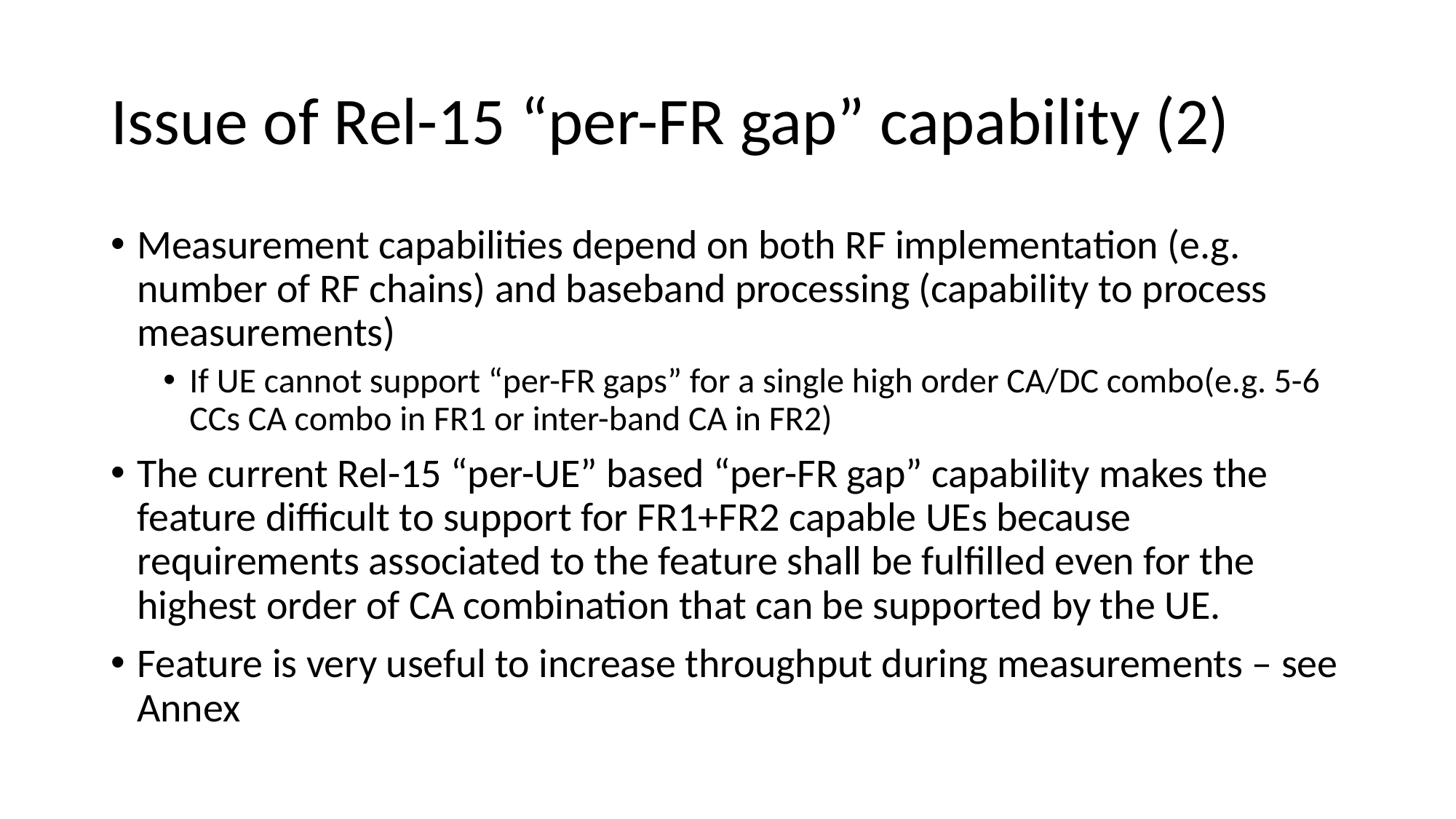

# Issue of Rel-15 “per-FR gap” capability (2)
Measurement capabilities depend on both RF implementation (e.g. number of RF chains) and baseband processing (capability to process measurements)
If UE cannot support “per-FR gaps” for a single high order CA/DC combo(e.g. 5-6 CCs CA combo in FR1 or inter-band CA in FR2)
The current Rel-15 “per-UE” based “per-FR gap” capability makes the feature difficult to support for FR1+FR2 capable UEs because requirements associated to the feature shall be fulfilled even for the highest order of CA combination that can be supported by the UE.
Feature is very useful to increase throughput during measurements – see Annex